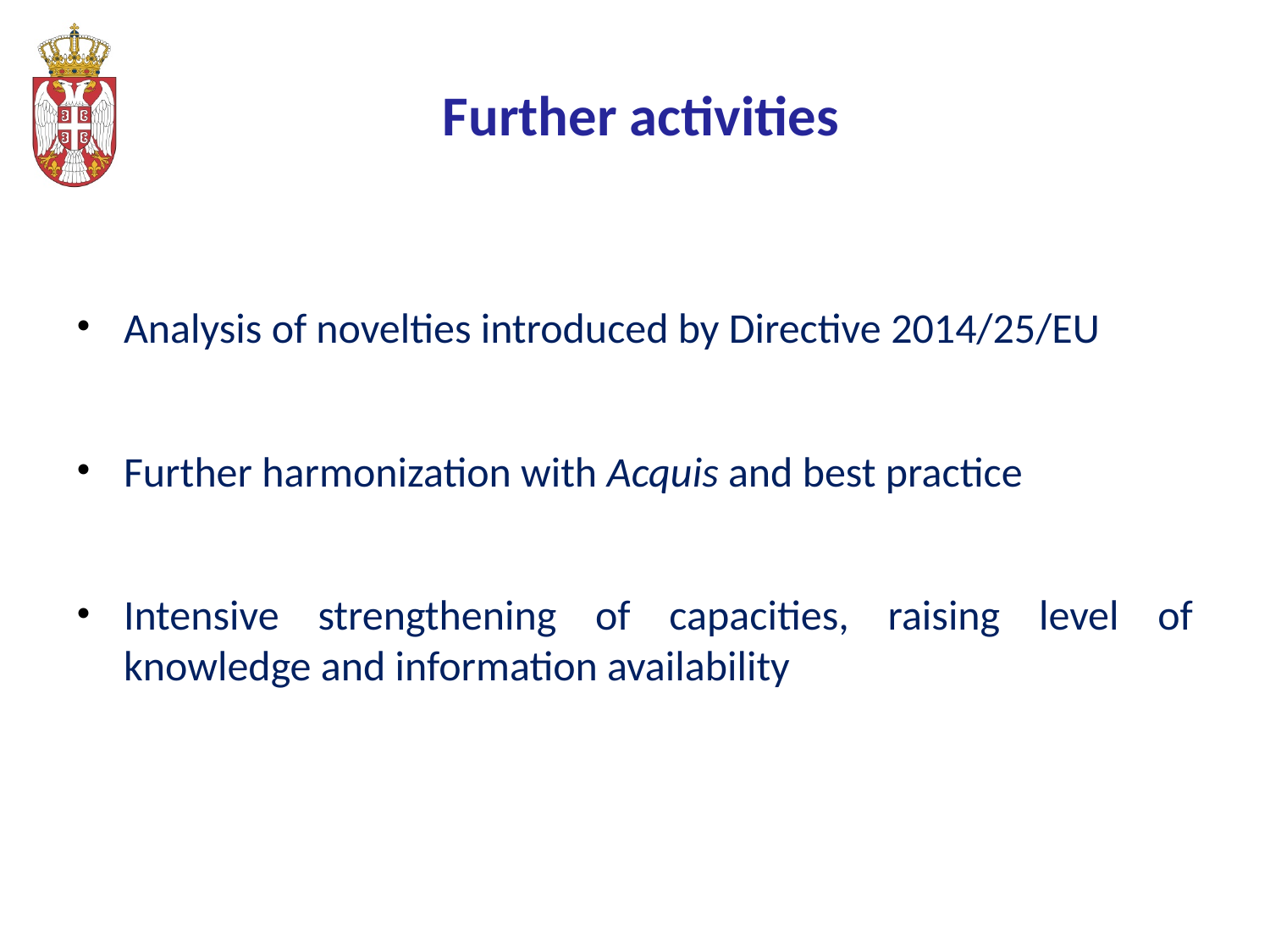

# Further activities

Analysis of novelties introduced by Directive 2014/25/EU

Further harmonization with Acquis and best practice

Intensive strengthening of capacities, raising level of knowledge and information availability